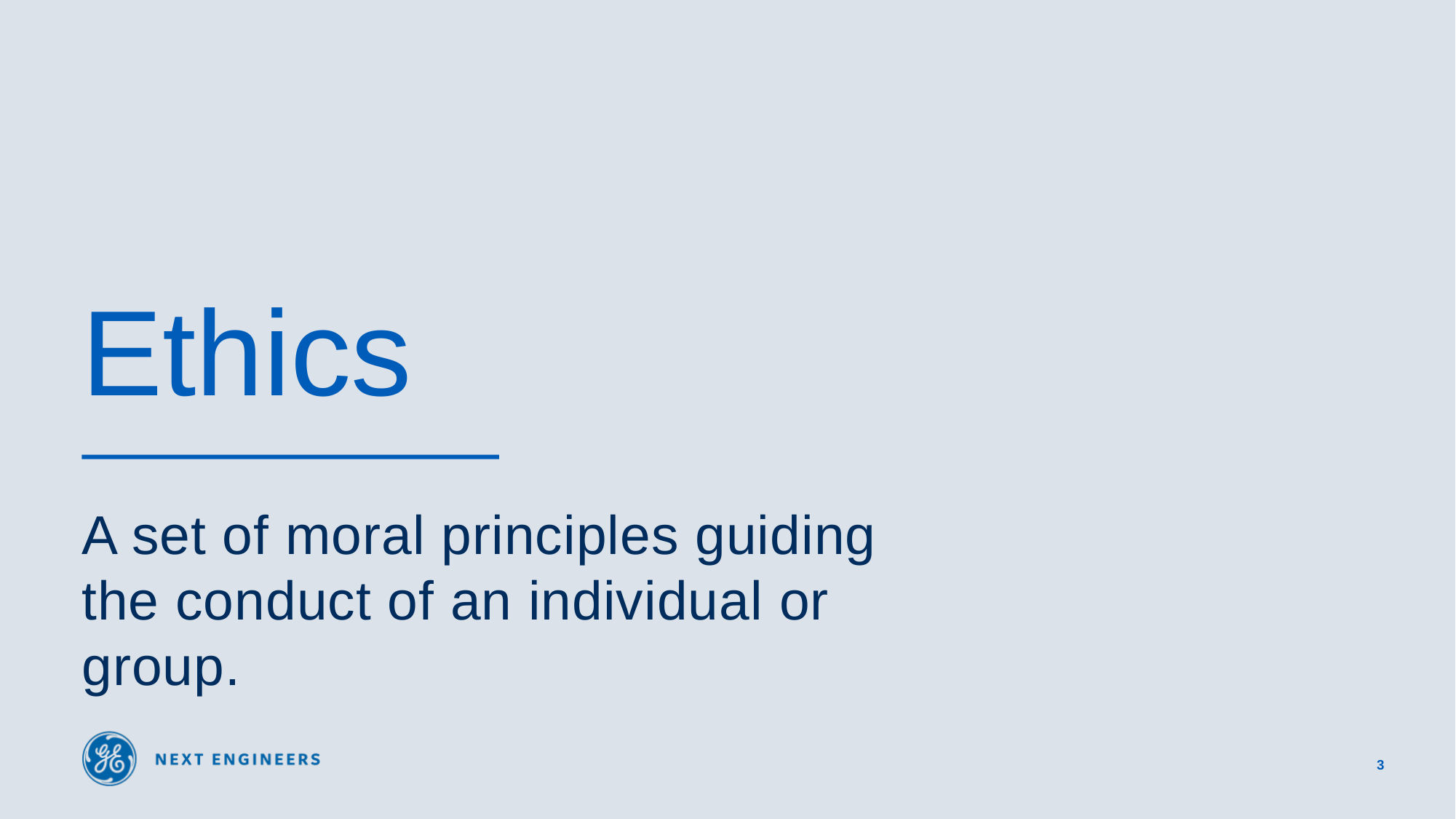

# Ethics
A set of moral principles guiding the conduct of an individual or group.
3